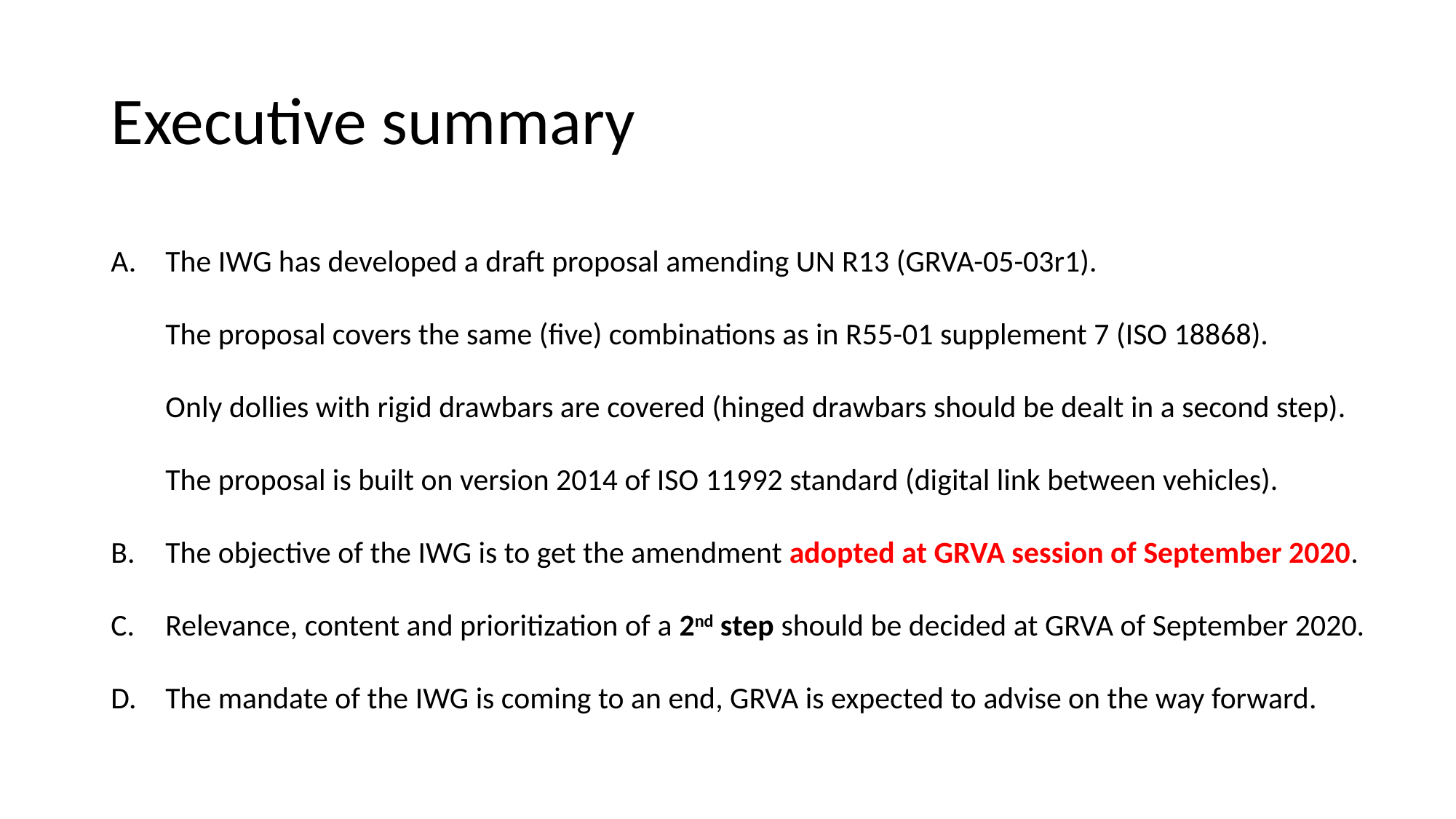

# Executive summary
The IWG has developed a draft proposal amending UN R13 (GRVA-05-03r1).
The proposal covers the same (five) combinations as in R55-01 supplement 7 (ISO 18868).
Only dollies with rigid drawbars are covered (hinged drawbars should be dealt in a second step).
The proposal is built on version 2014 of ISO 11992 standard (digital link between vehicles).
The objective of the IWG is to get the amendment adopted at GRVA session of September 2020.
Relevance, content and prioritization of a 2nd step should be decided at GRVA of September 2020.
The mandate of the IWG is coming to an end, GRVA is expected to advise on the way forward.